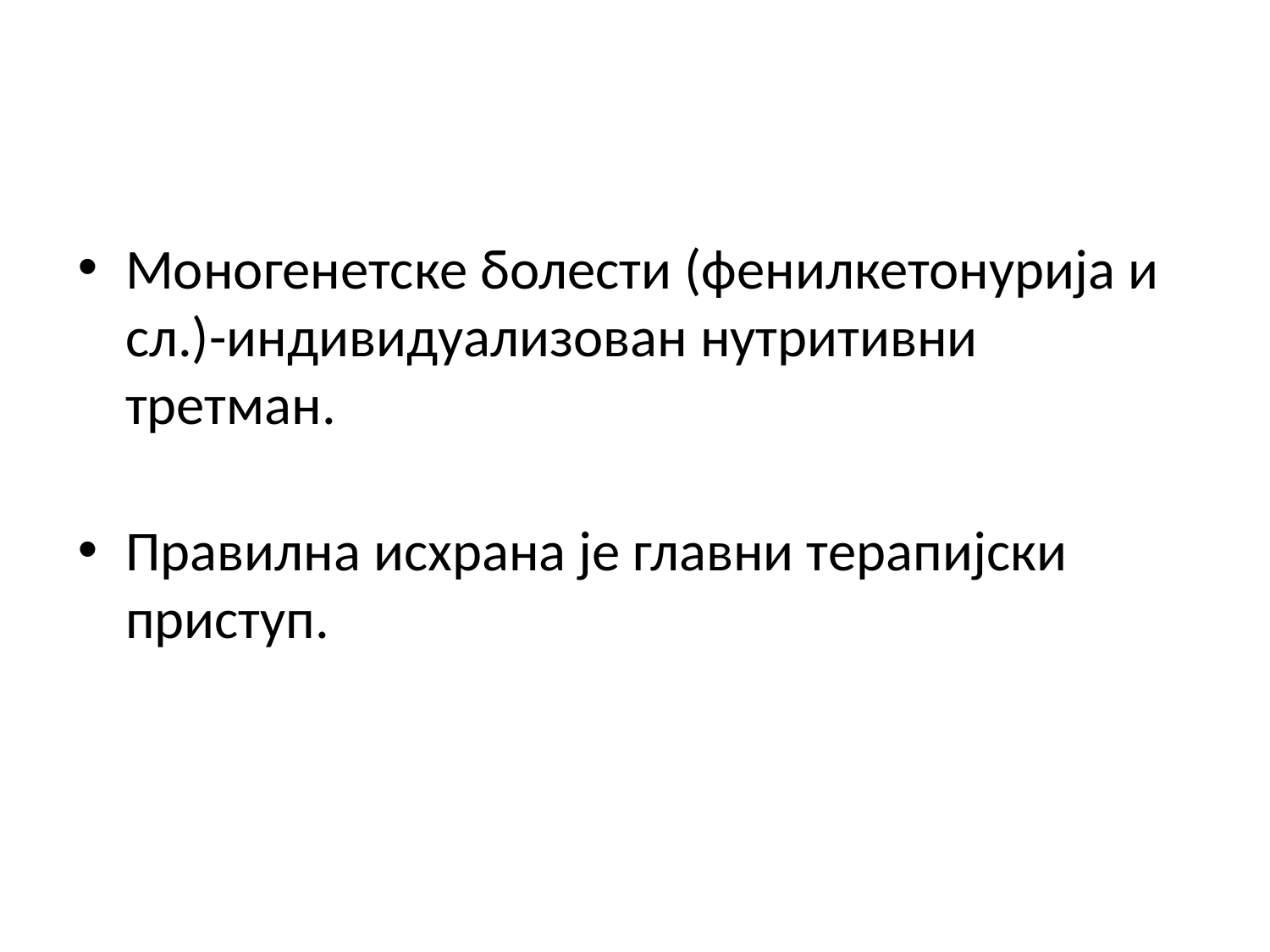

Моногенетске болести (фенилкетонурија и сл.)-индивидуализован нутритивни третман.

Правилна исхрана је главни терапијски приступ.